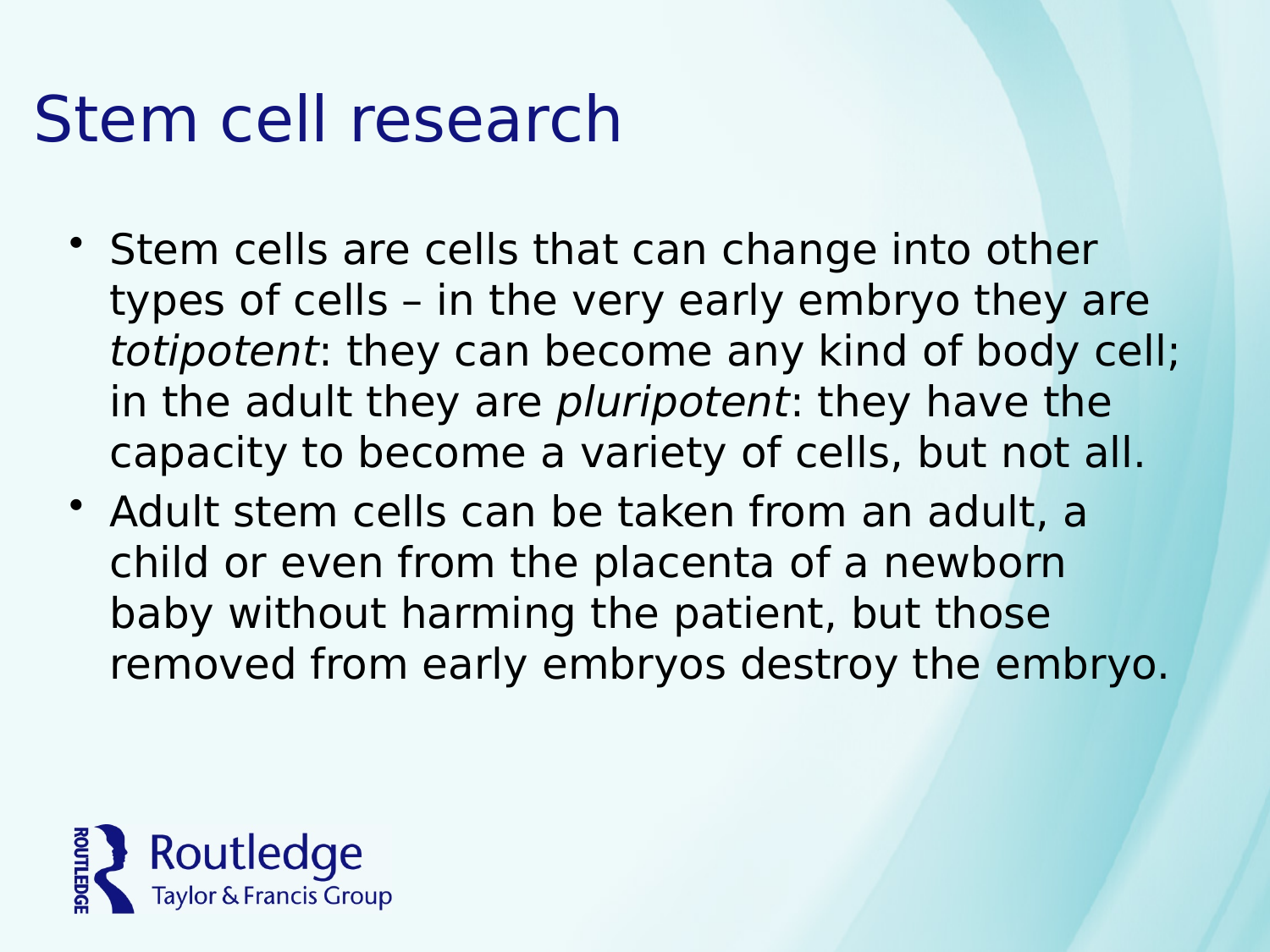

# Stem cell research
Stem cells are cells that can change into other types of cells – in the very early embryo they are totipotent: they can become any kind of body cell; in the adult they are pluripotent: they have the capacity to become a variety of cells, but not all.
Adult stem cells can be taken from an adult, a child or even from the placenta of a newborn baby without harming the patient, but those removed from early embryos destroy the embryo.